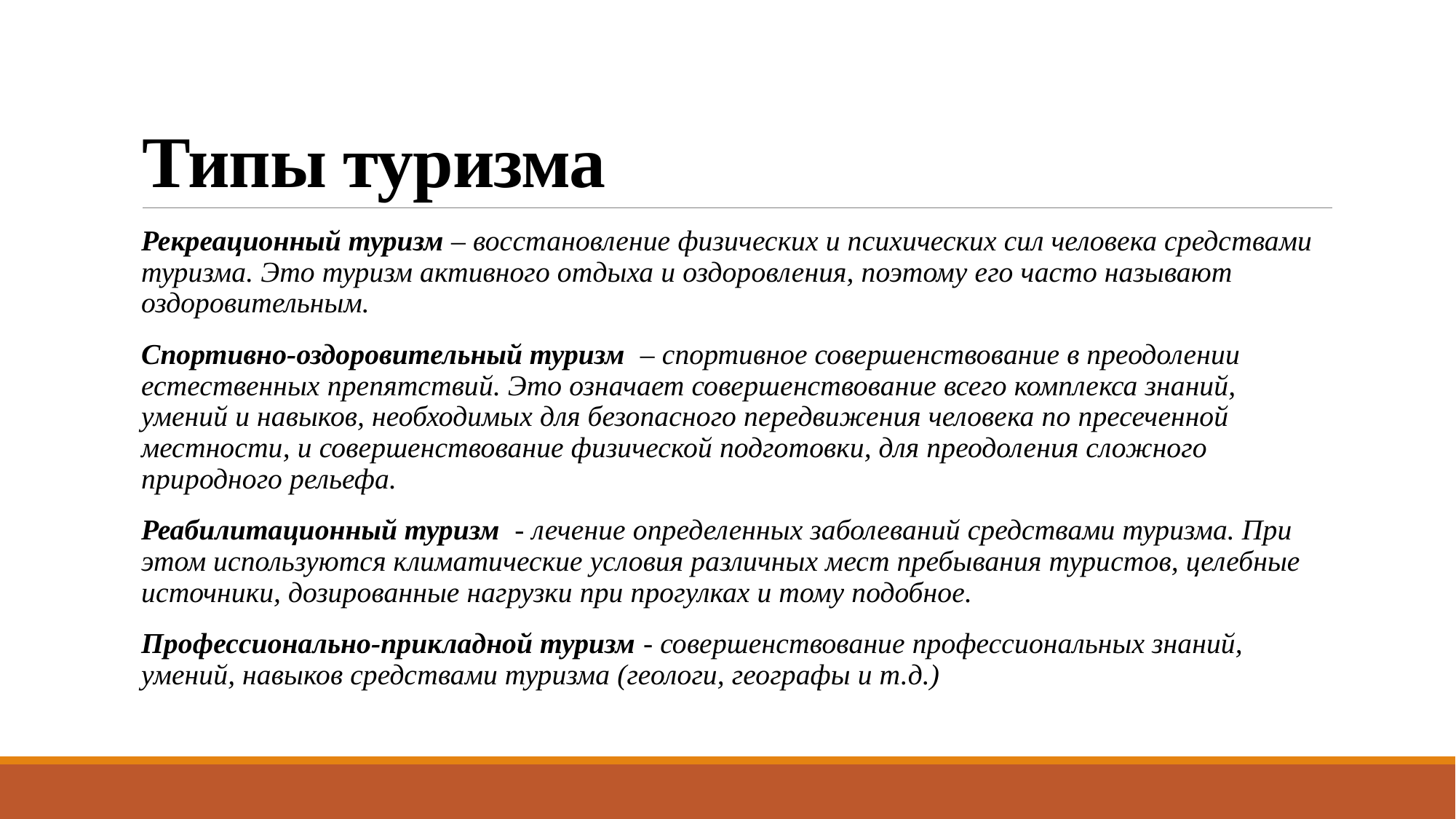

# Типы туризма
Рекреационный туризм – восстановление физических и психических сил человека средствами туризма. Это туризм активного отдыха и оздоровления, поэтому его часто называют оздоровительным.
Спортивно-оздоровительный туризм  – спортивное совершенствование в преодолении естественных препятствий. Это означает совершенствование всего комплекса знаний, умений и навыков, необходимых для безопасного передвижения человека по пресеченной местности, и совершенствование физической подготовки, для преодоления сложного природного рельефа.
Реабилитационный туризм  - лечение определенных заболеваний средствами туризма. При этом используются климатические условия различных мест пребывания туристов, целебные источники, дозированные нагрузки при прогулках и тому подобное.
Профессионально-прикладной туризм - совершенствование профессиональных знаний, умений, навыков средствами туризма (геологи, географы и т.д.)